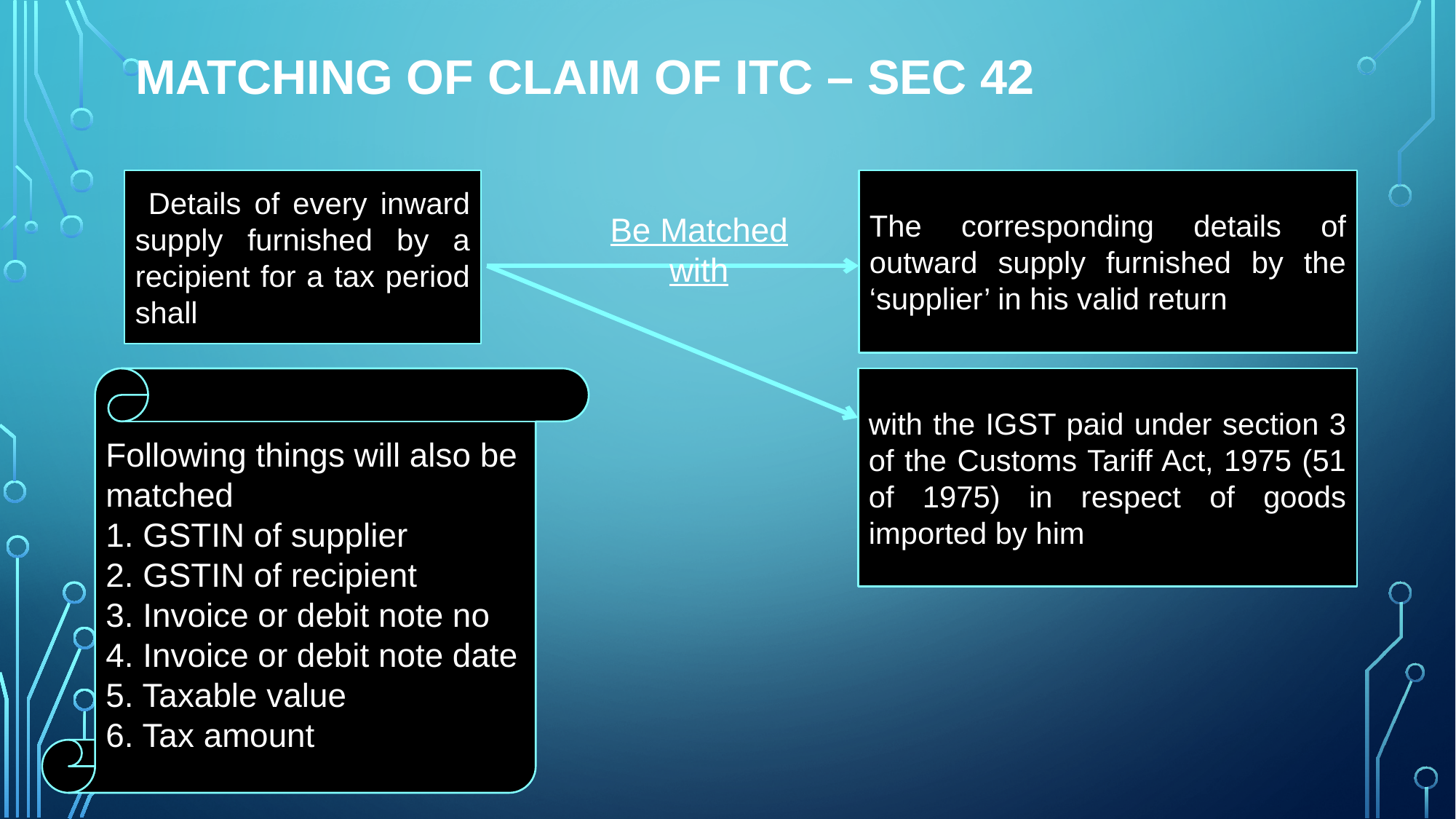

# Matching of claim of ITC – Sec 42
 Details of every inward supply furnished by a recipient for a tax period shall
The corresponding details of outward supply furnished by the ‘supplier’ in his valid return
Be Matched with

Following things will also be matched
1. GSTIN of supplier
2. GSTIN of recipient
3. Invoice or debit note no
4. Invoice or debit note date
5. Taxable value
6. Tax amount

with the IGST paid under section 3 of the Customs Tariff Act, 1975 (51 of 1975) in respect of goods imported by him